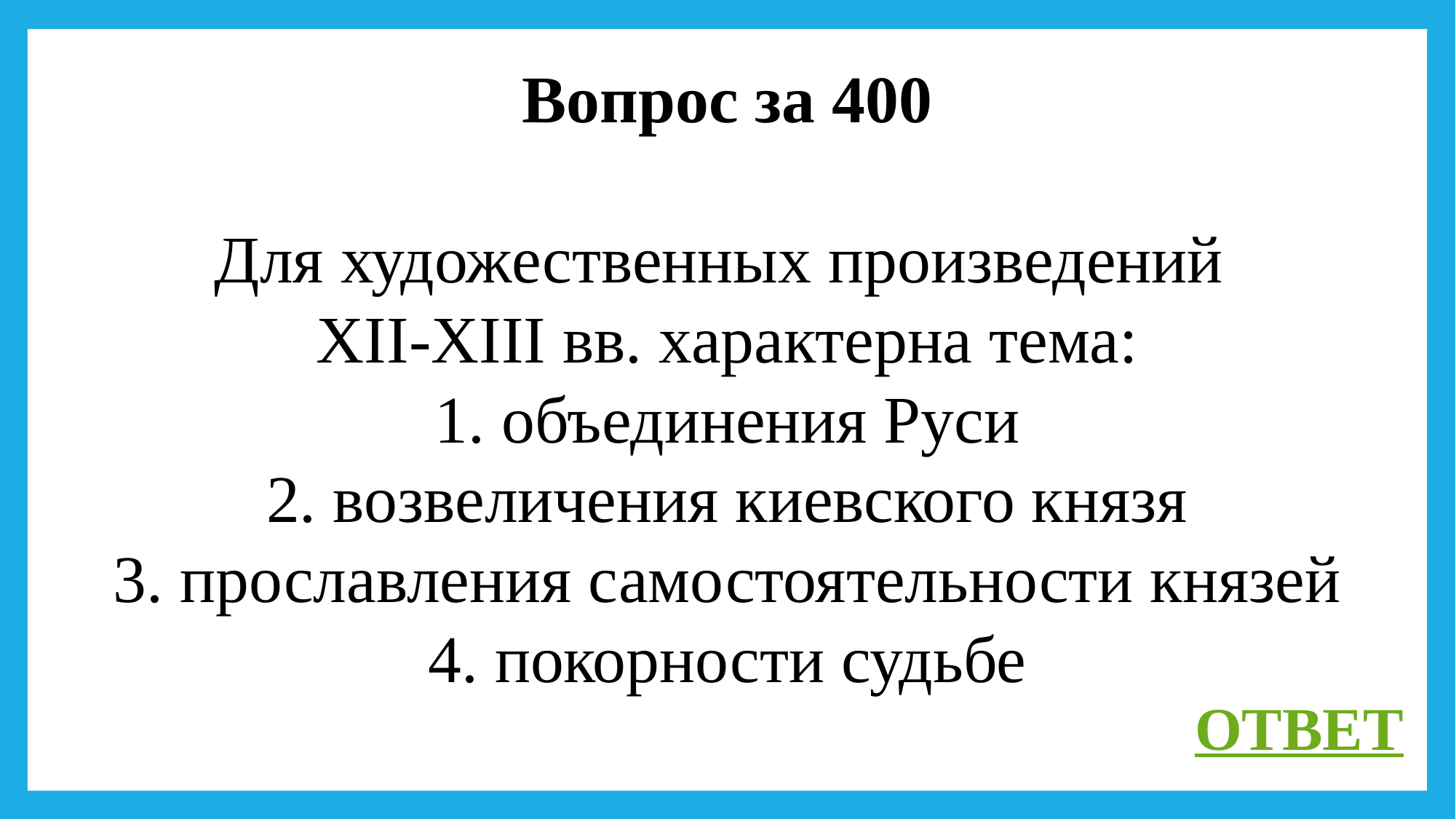

Вопрос за 400

Для художественных произведений
XII-XIII вв. характерна тема:
1. объединения Руси
2. возвеличения киевского князя
3. прославления самостоятельности князей
4. покорности судьбе
ОТВЕТ